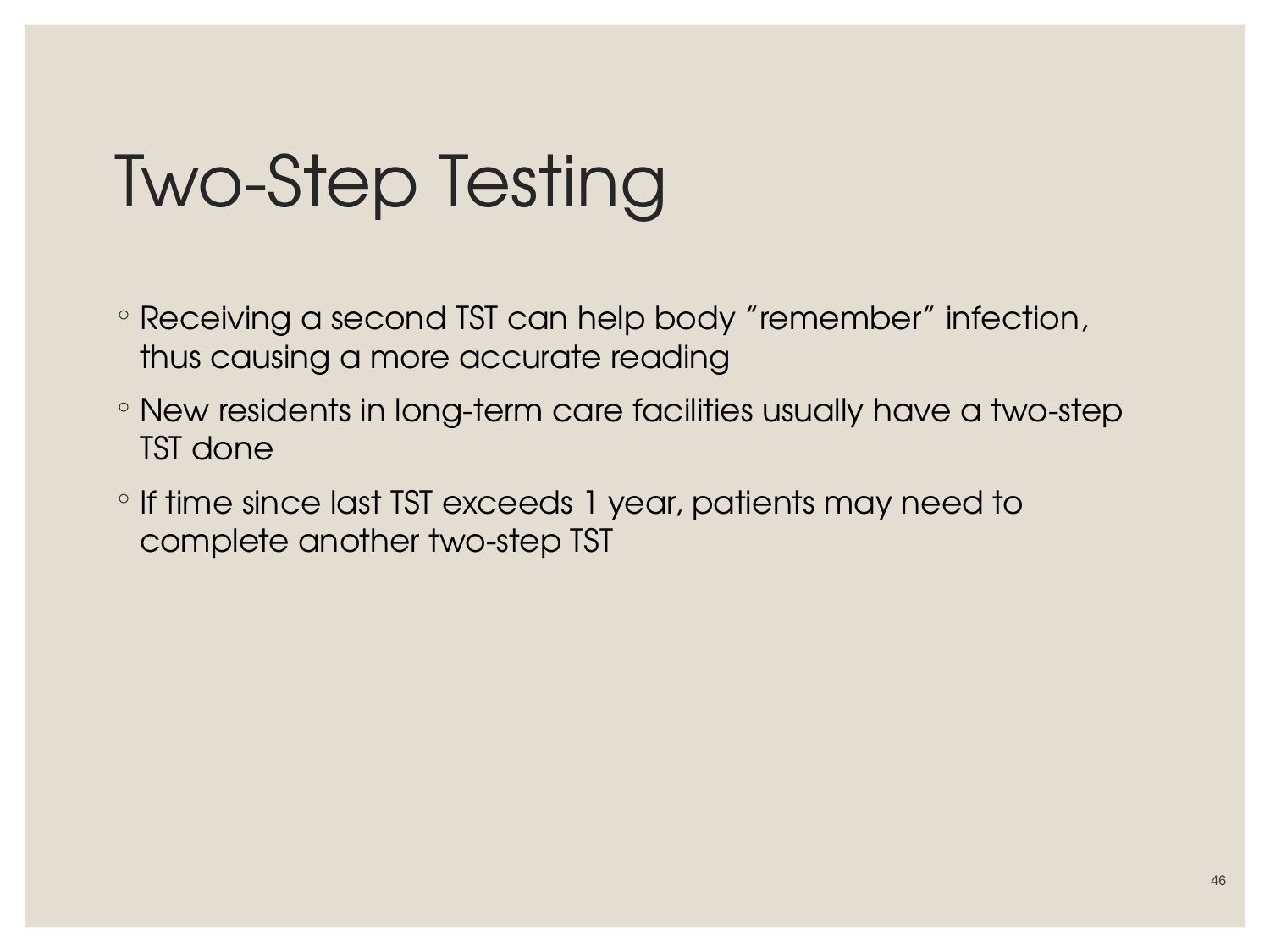

# Two-Step Testing
Receiving a second TST can help body ”remember” infection, thus causing a more accurate reading
New residents in long-term care facilities usually have a two-step TST done
If time since last TST exceeds 1 year, patients may need to complete another two-step TST
 46